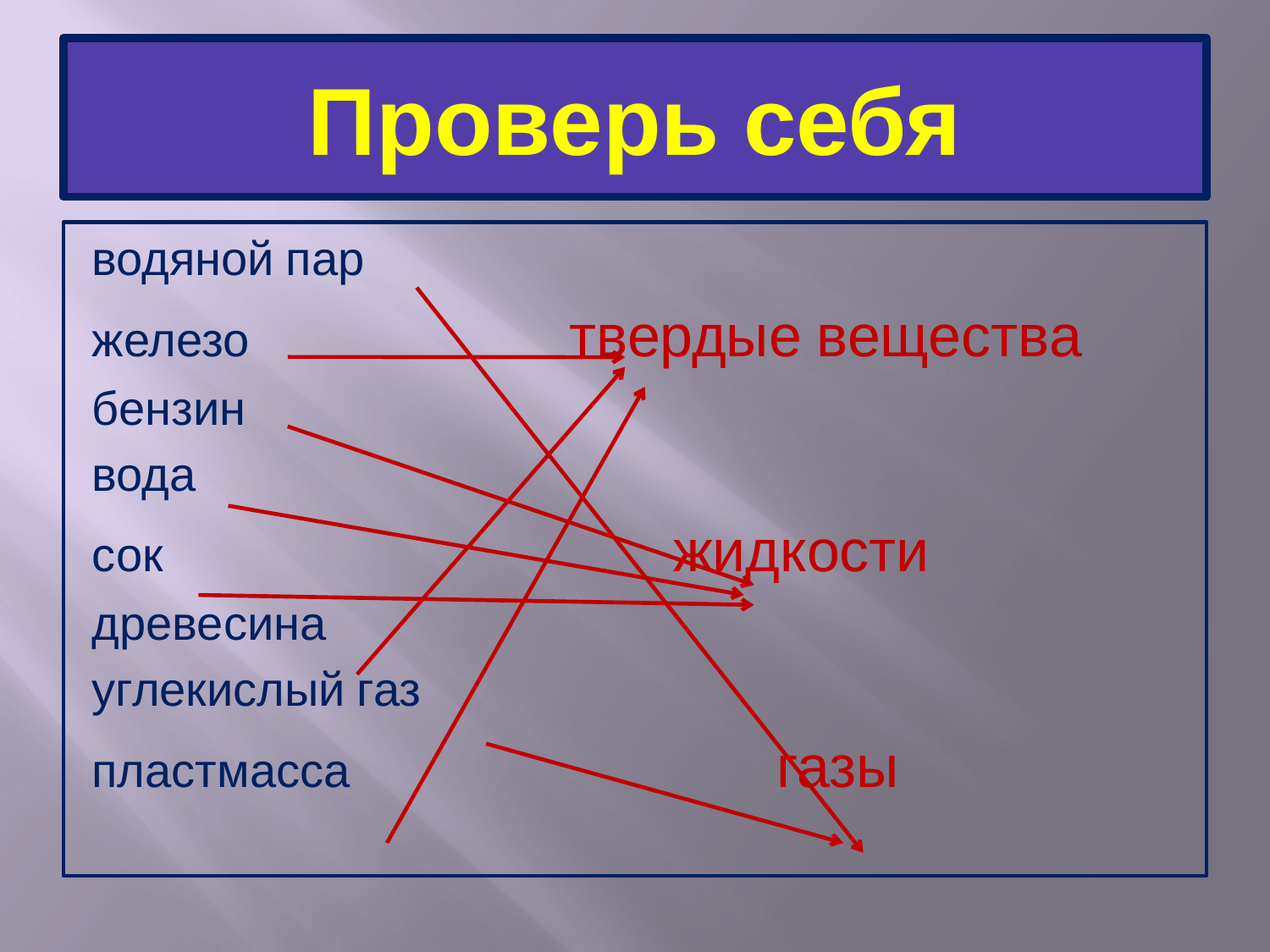

# Проверь себя
водяной пар
железо                           твердые вещества
бензин
вода
сок                                           жидкости
древесина
углекислый газ
пластмасса                                    газы